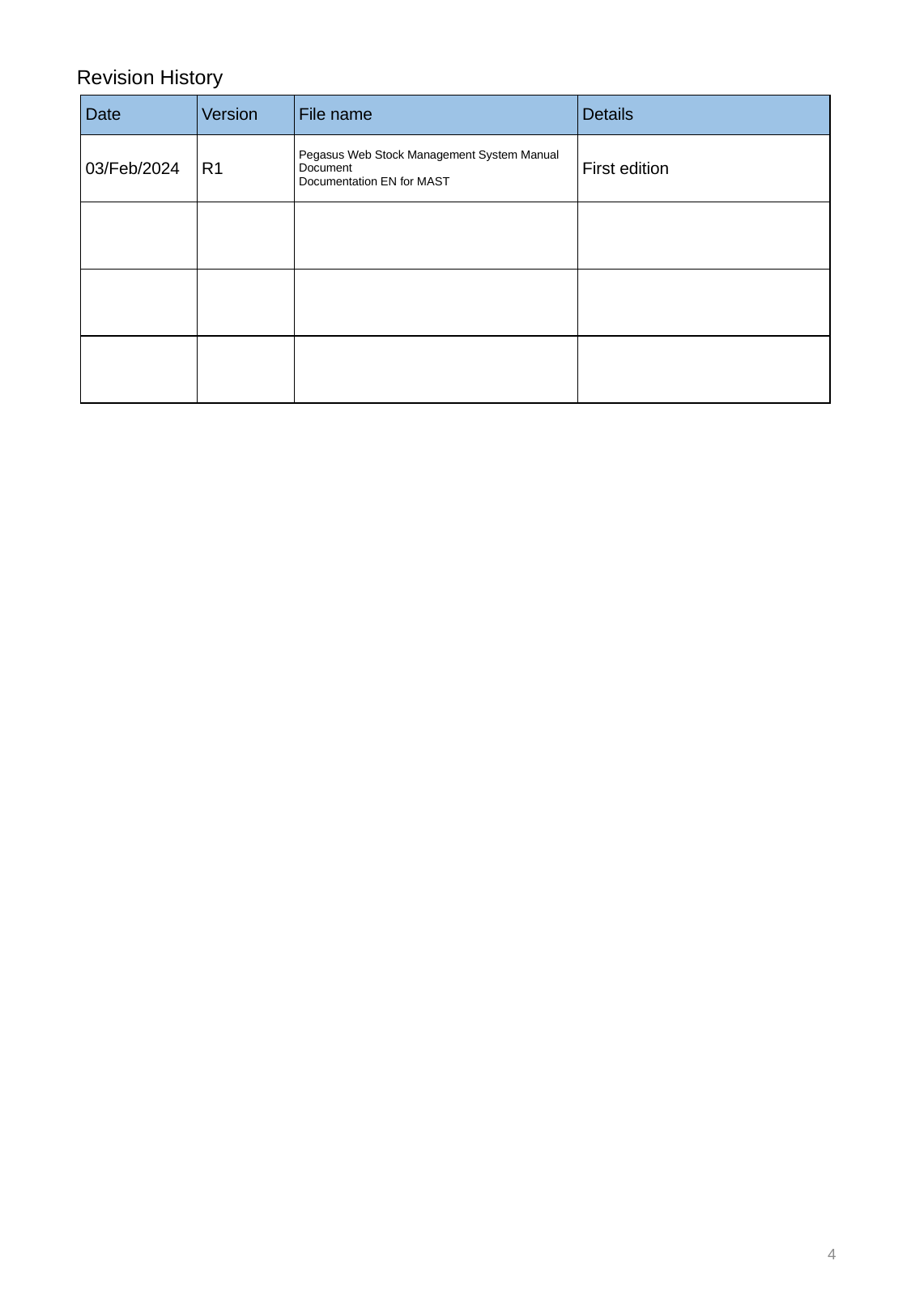

Revision History
| Date | Version | File name | Details |
| --- | --- | --- | --- |
| 03/Feb/2024 | R1 | Pegasus Web Stock Management System Manual Document Documentation EN for MAST | First edition |
|  |  |  |  |
|  |  |  |  |
|  |  |  |  |
4